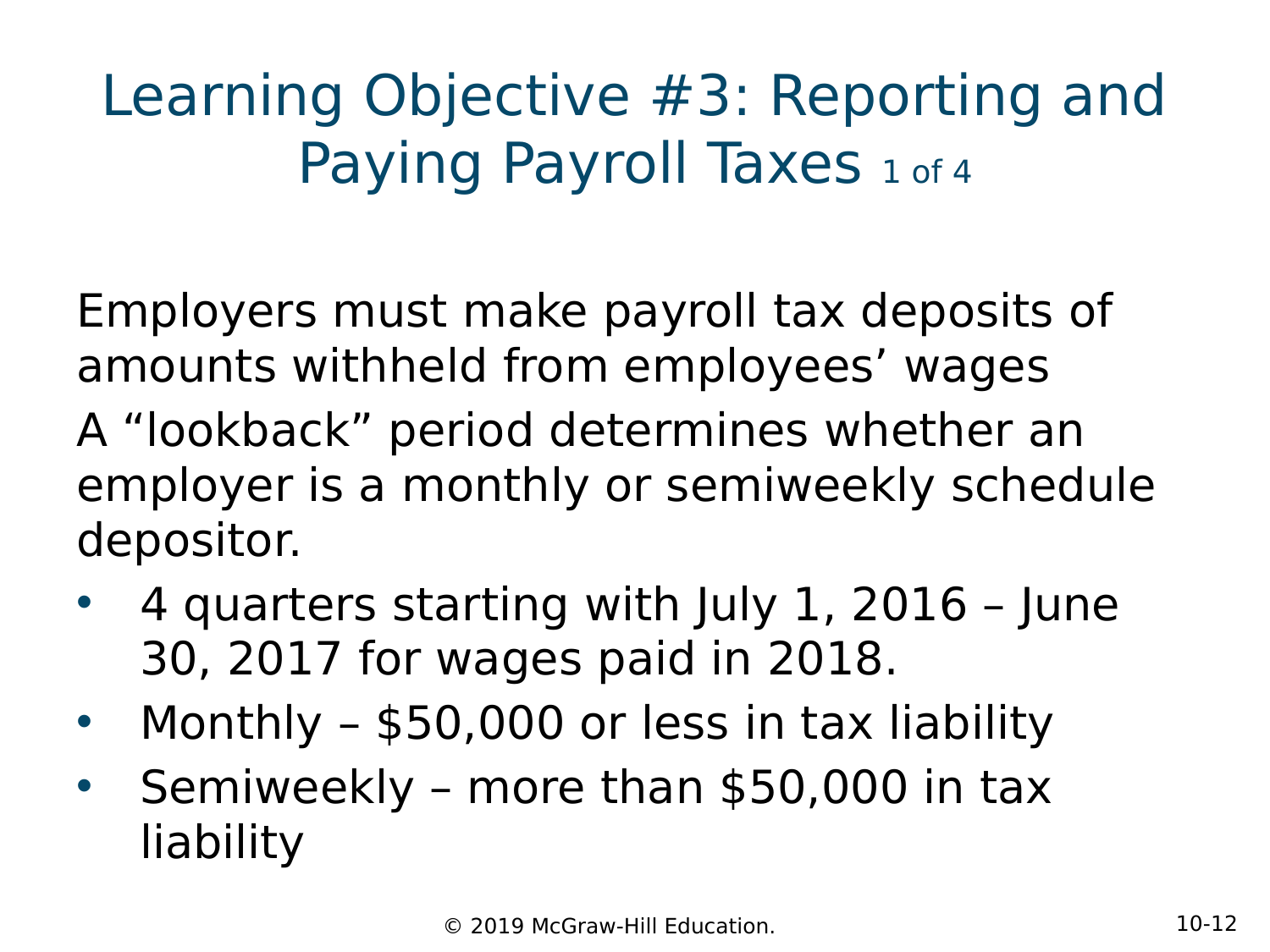

# Learning Objective #3: Reporting and Paying Payroll Taxes 1 of 4
Employers must make payroll tax deposits of amounts withheld from employees’ wages
A “lookback” period determines whether an employer is a monthly or semiweekly schedule depositor.
4 quarters starting with July 1, 2016 – June 30, 2017 for wages paid in 2018.
Monthly – $50,000 or less in tax liability
Semiweekly – more than $50,000 in tax liability